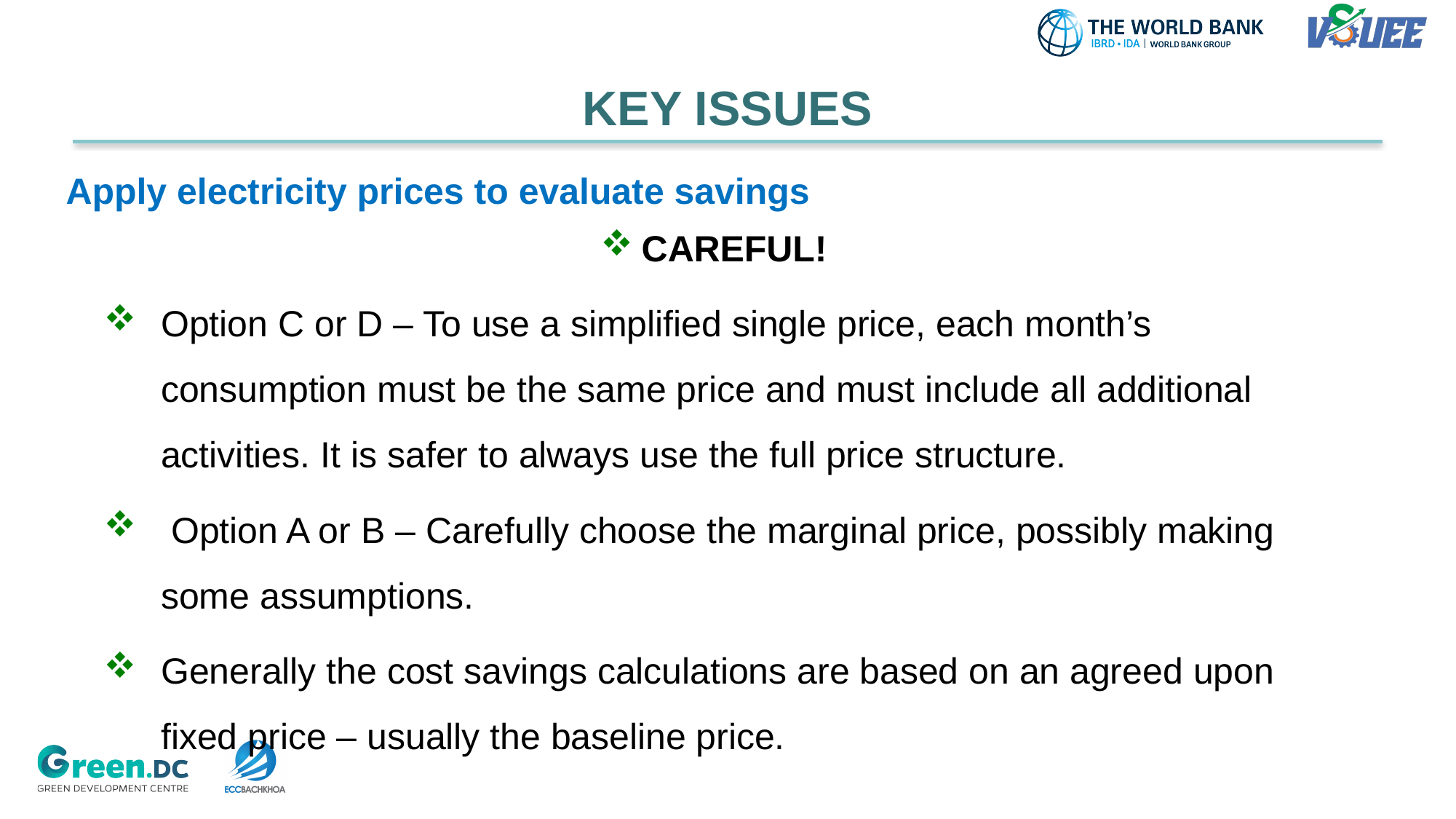

# KEY ISSUES
Apply electricity prices to evaluate savings
CAREFUL!
Option C or D – To use a simplified single price, each month’s consumption must be the same price and must include all additional activities. It is safer to always use the full price structure.
 Option A or B – Carefully choose the marginal price, possibly making some assumptions.
Generally the cost savings calculations are based on an agreed upon fixed price – usually the baseline price.